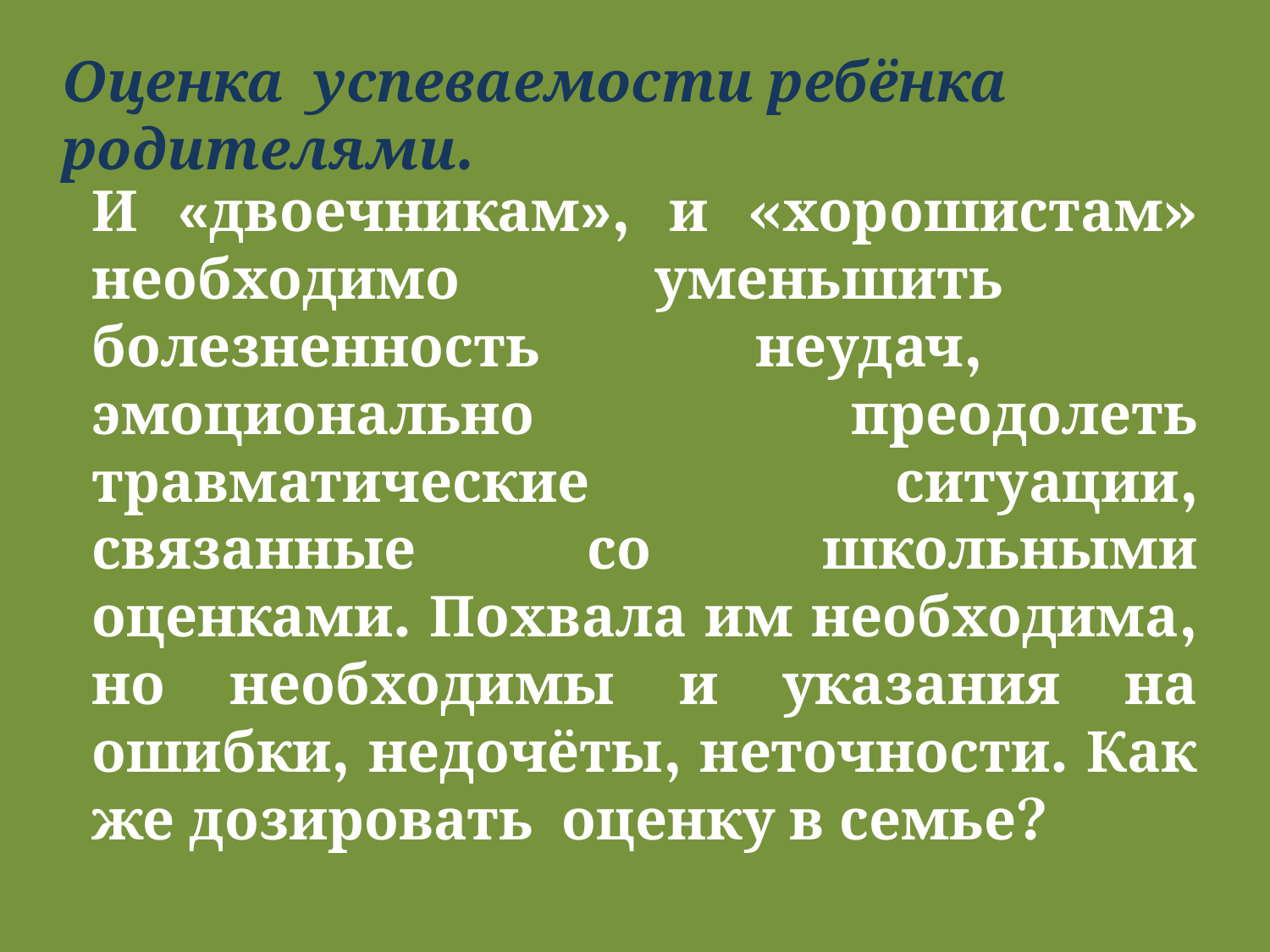

Оценка  успеваемости ребёнка родителями.
И «двоечникам», и «хорошистам» необходимо уменьшить  болезненность неудач,  эмоционально преодолеть травматические ситуации, связанные со школьными оценками. Похвала им необходима, но необходимы и указания на ошибки, недочёты, неточности. Как же дозировать  оценку в семье?